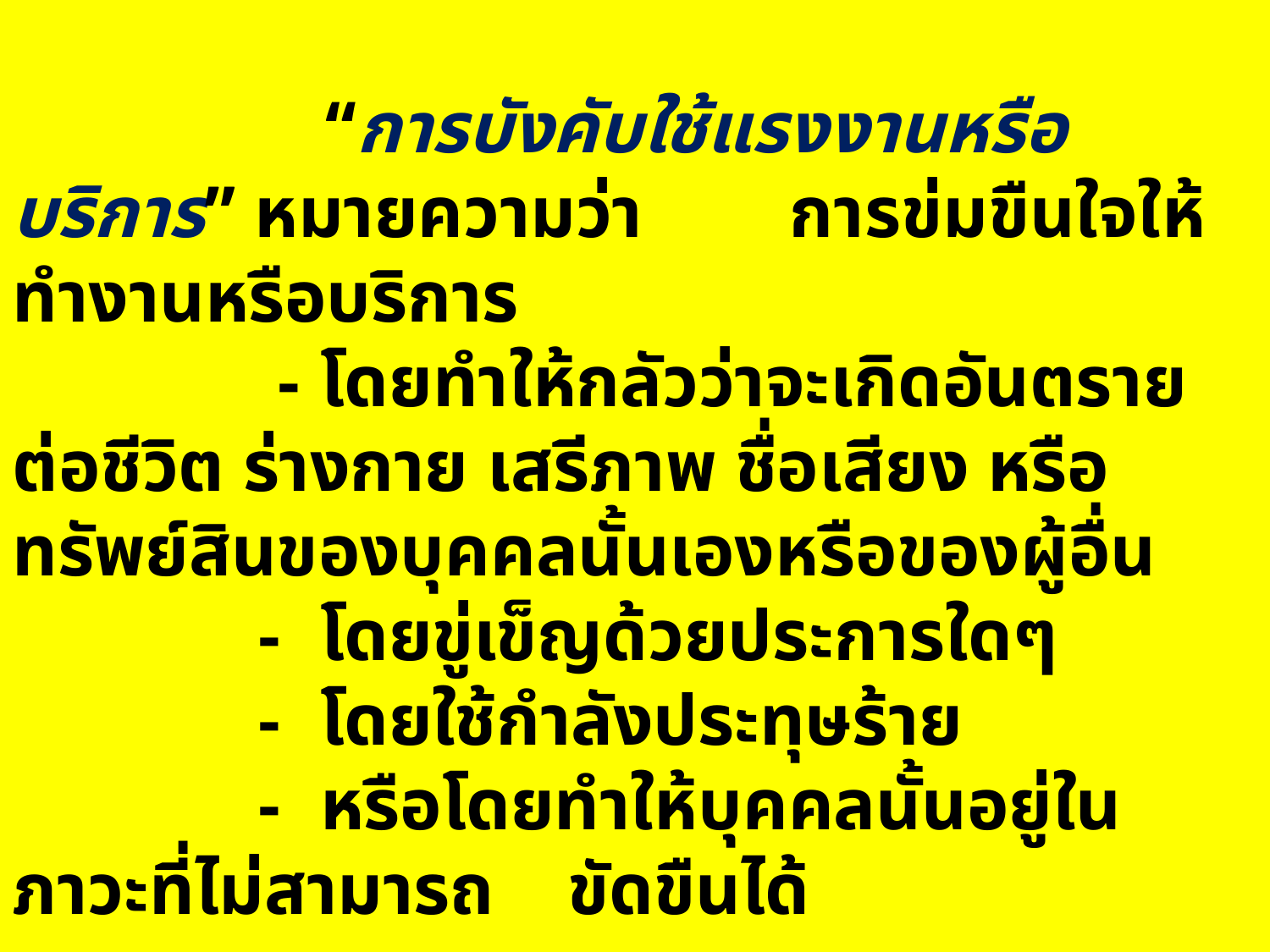

“การบังคับใช้แรงงานหรือบริการ” หมายความว่า        การข่มขืนใจให้ทำงานหรือบริการ
	       - โดยทำให้กลัวว่าจะเกิดอันตรายต่อชีวิต ร่างกาย เสรีภาพ ชื่อเสียง หรือทรัพย์สินของบุคคลนั้นเองหรือของผู้อื่น
	      -  โดยขู่เข็ญด้วยประการใดๆ
	      -  โดยใช้กำลังประทุษร้าย
	      -  หรือโดยทำให้บุคคลนั้นอยู่ในภาวะที่ไม่สามารถ    ขัดขืนได้

                   ( นิยาม ตาม ม.๔ แห่ง พ.ร.บ.ค้ามนุษย์)